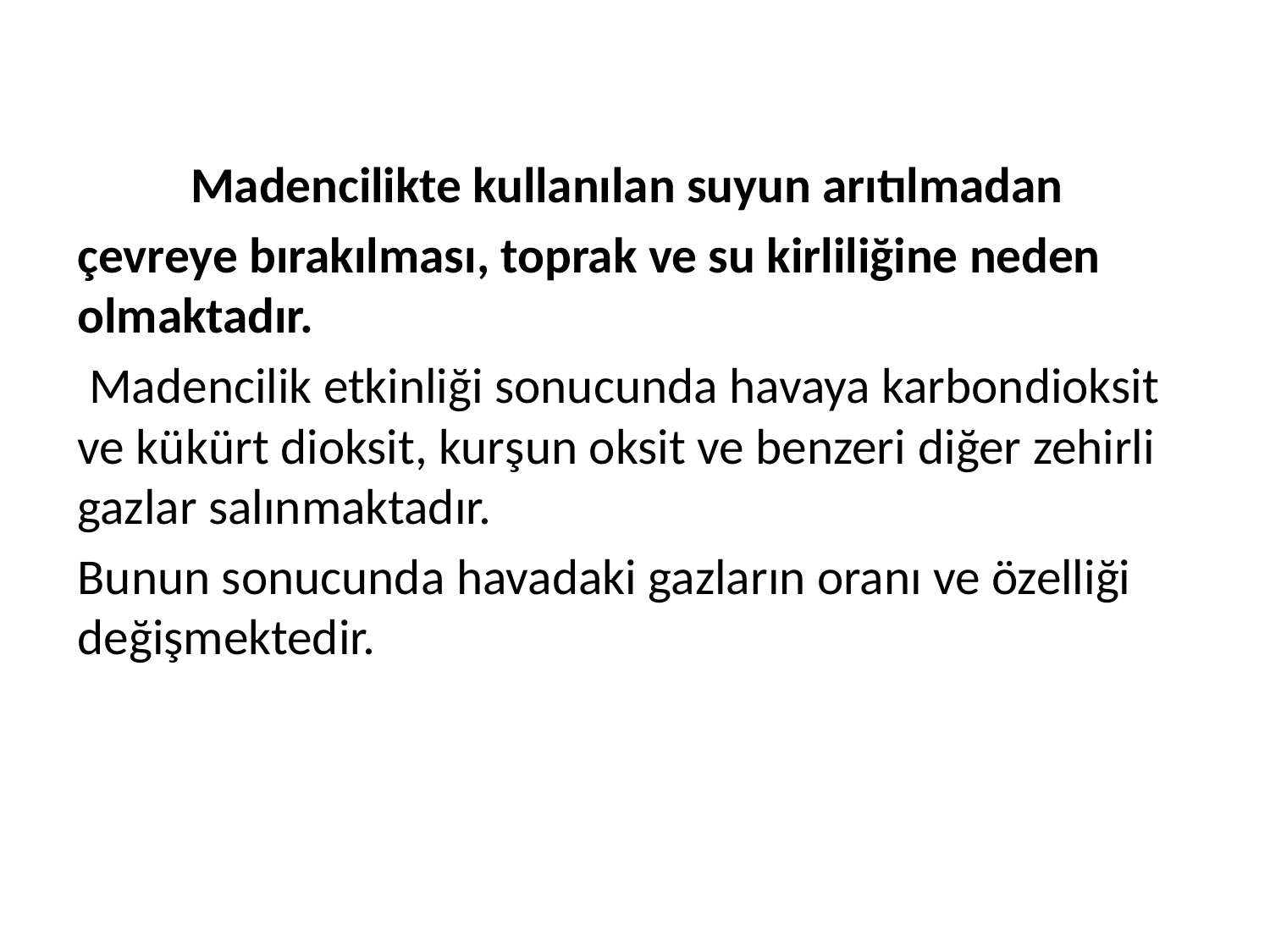

Madencilikte kullanılan suyun arıtılmadan
çevreye bırakılması, toprak ve su kirliliğine neden olmaktadır.
 Madencilik etkinliği sonucunda havaya karbondioksit ve kükürt dioksit, kurşun oksit ve benzeri diğer zehirli gazlar salınmaktadır.
Bunun sonucunda havadaki gazların oranı ve özelliği değişmektedir.